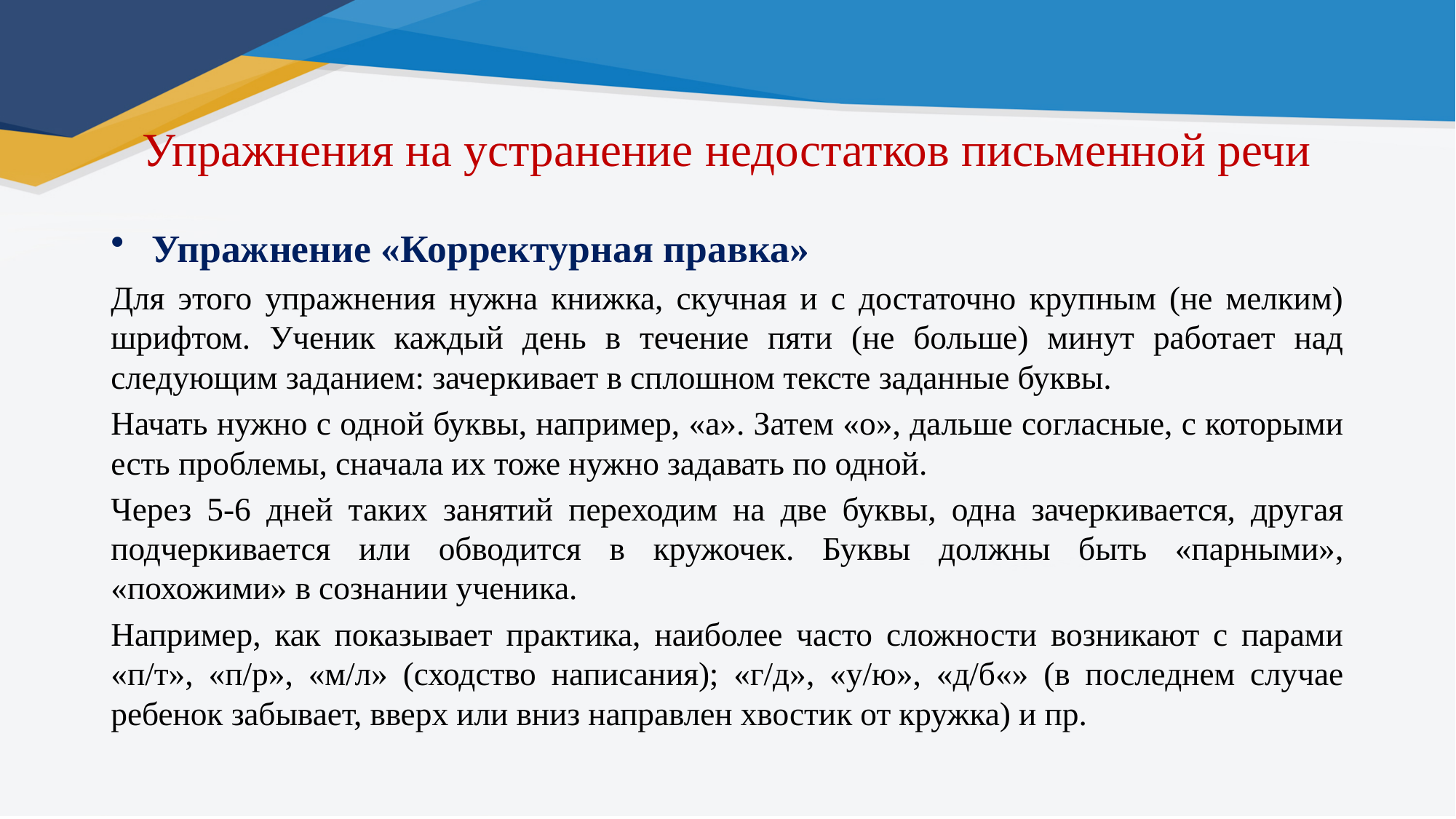

# Упражнения на устранение недостатков письменной речи
Упражнение «Корректурная правка»
Для этого упражнения нужна книжка, скучная и с достаточно крупным (не мелким) шрифтом. Ученик каждый день в течение пяти (не больше) минут работает над следующим заданием: зачеркивает в сплошном тексте заданные буквы.
Начать нужно с одной буквы, например, «а». Затем «о», дальше согласные, с которыми есть проблемы, сначала их тоже нужно задавать по одной.
Через 5-6 дней таких занятий переходим на две буквы, одна зачеркивается, другая подчеркивается или обводится в кружочек. Буквы должны быть «парными», «похожими» в сознании ученика.
Например, как показывает практика, наиболее часто сложности возникают с парами «п/т», «п/р», «м/л» (сходство написания); «г/д», «у/ю», «д/б«» (в последнем случае ребенок забывает, вверх или вниз направлен хвостик от кружка) и пр.